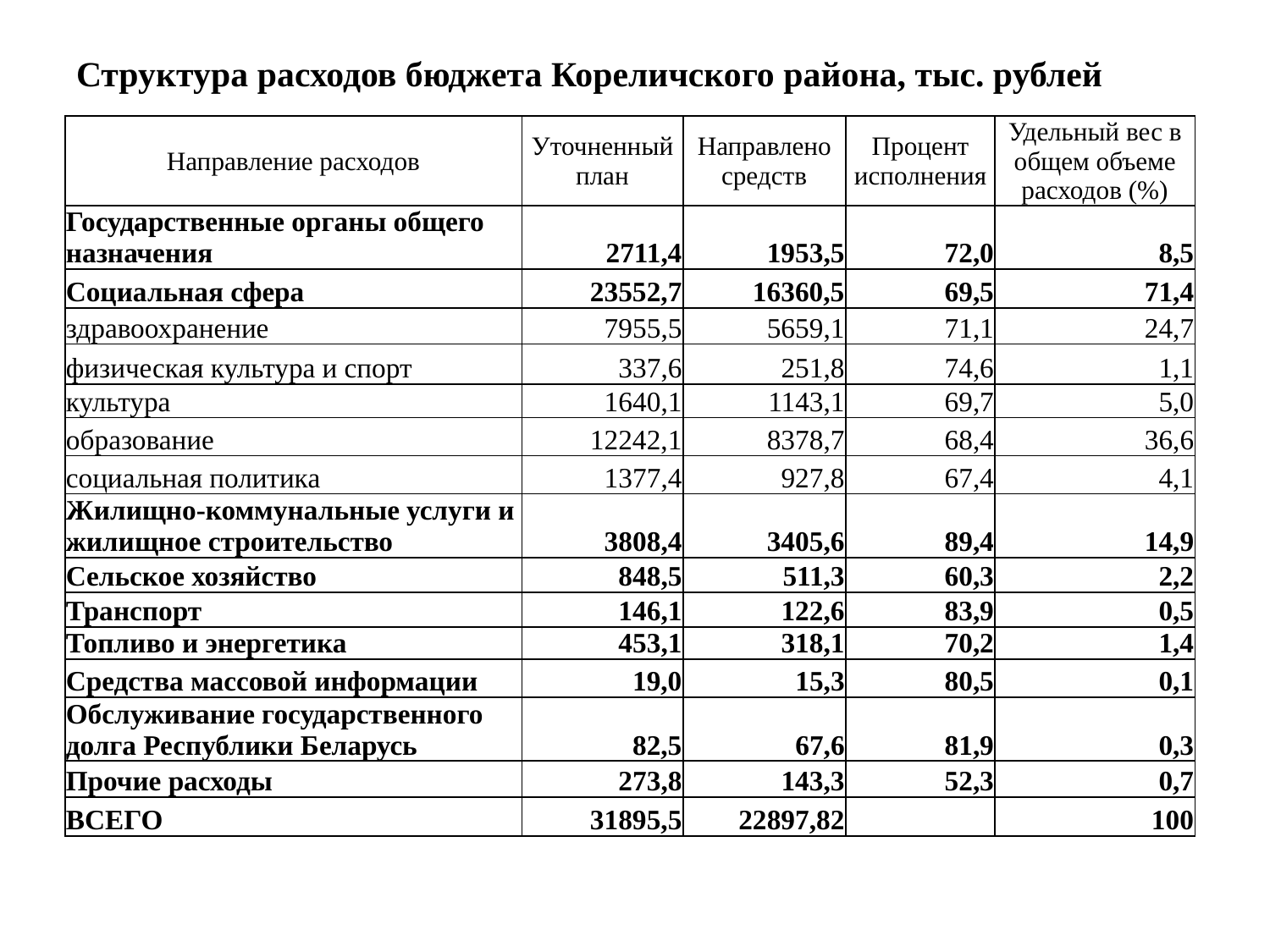

# Структура расходов бюджета Кореличского района, тыс. рублей
| Направление расходов | Уточненный план | Направлено средств | Процент исполнения | Удельный вес в общем объеме расходов (%) |
| --- | --- | --- | --- | --- |
| Государственные органы общего назначения | 2711,4 | 1953,5 | 72,0 | 8,5 |
| Социальная сфера | 23552,7 | 16360,5 | 69,5 | 71,4 |
| здравоохранение | 7955,5 | 5659,1 | 71,1 | 24,7 |
| физическая культура и спорт | 337,6 | 251,8 | 74,6 | 1,1 |
| культура | 1640,1 | 1143,1 | 69,7 | 5,0 |
| образование | 12242,1 | 8378,7 | 68,4 | 36,6 |
| социальная политика | 1377,4 | 927,8 | 67,4 | 4,1 |
| Жилищно-коммунальные услуги и жилищное строительство | 3808,4 | 3405,6 | 89,4 | 14,9 |
| Сельское хозяйство | 848,5 | 511,3 | 60,3 | 2,2 |
| Транспорт | 146,1 | 122,6 | 83,9 | 0,5 |
| Топливо и энергетика | 453,1 | 318,1 | 70,2 | 1,4 |
| Средства массовой информации | 19,0 | 15,3 | 80,5 | 0,1 |
| Обслуживание государственного долга Республики Беларусь | 82,5 | 67,6 | 81,9 | 0,3 |
| Прочие расходы | 273,8 | 143,3 | 52,3 | 0,7 |
| ВСЕГО | 31895,5 | 22897,82 |  | 100 |